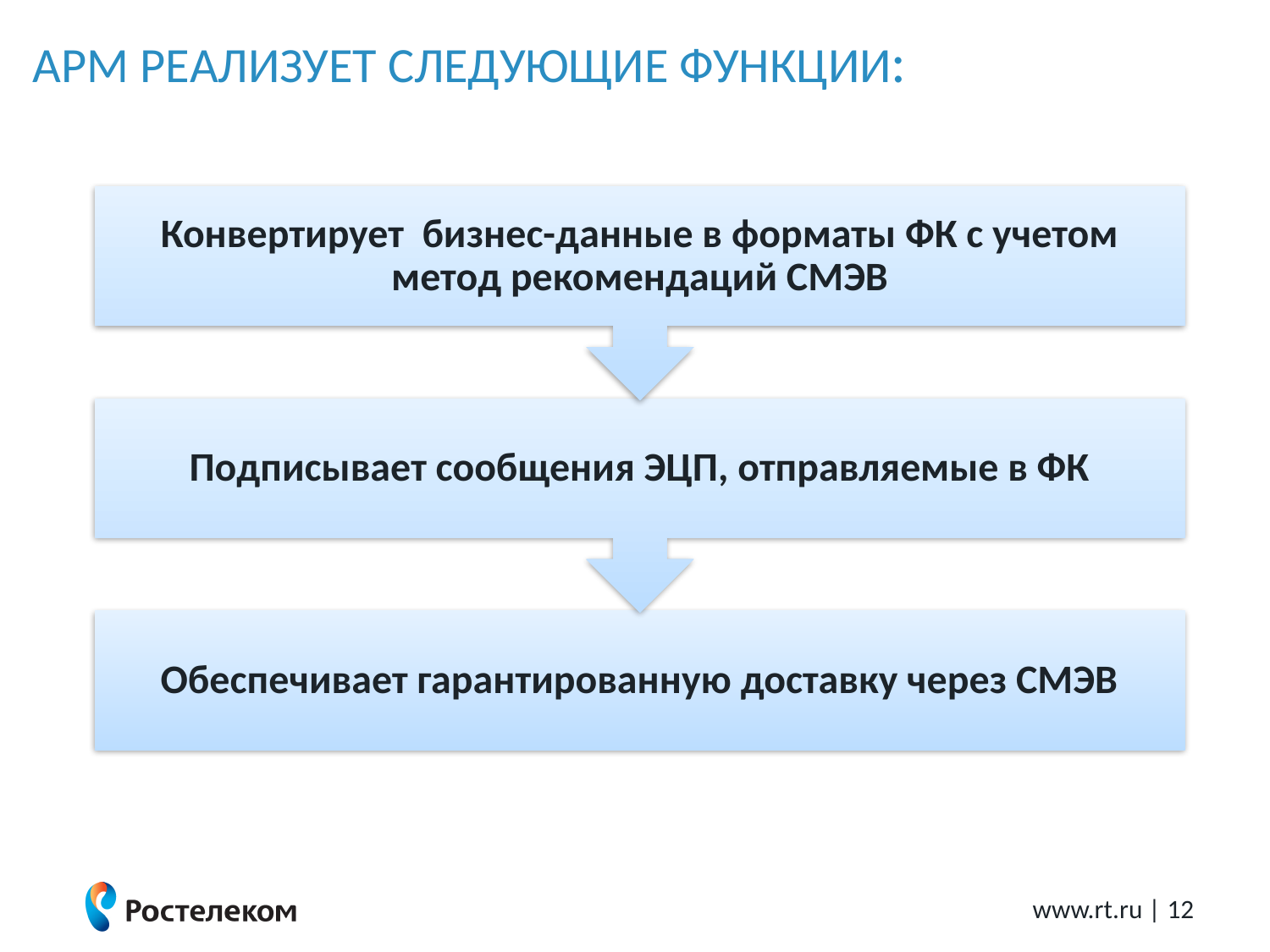

# Арм РЕАЛИЗУЕТ СЛЕДУЮЩИЕ ФУНКЦИИ:
Обеспечивает гарантированную доставку через СМЭВ
Подписывает сообщения ЭЦП, отправляемые в ФК
Конвертирует  бизнес-данные в форматы ФК с учетом метод рекомендаций СМЭВ